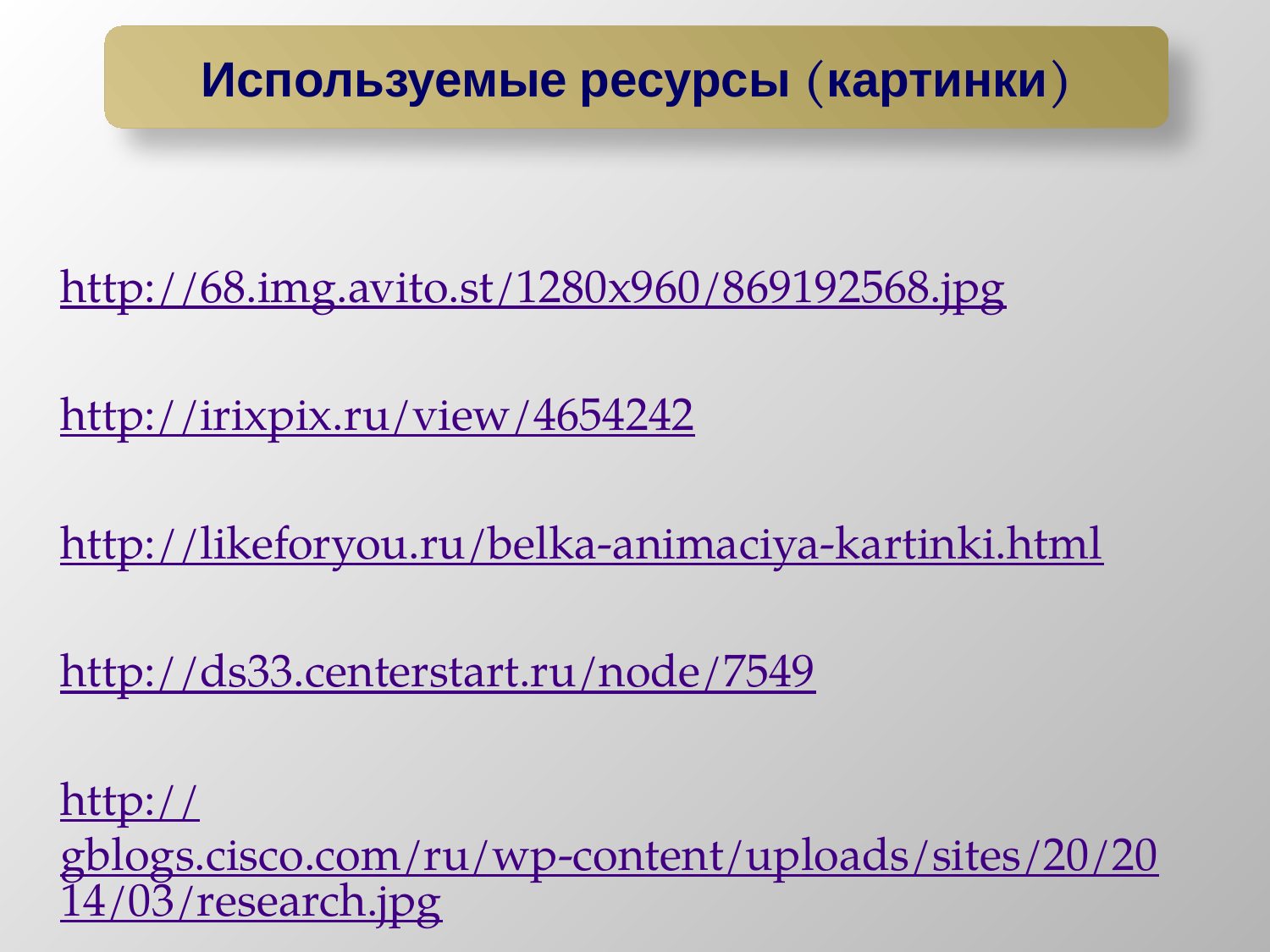

Используемые ресурсы (картинки)

http://68.img.avito.st/1280x960/869192568.jpg

http://irixpix.ru/view/4654242

http://likeforyou.ru/belka-animaciya-kartinki.html

http://ds33.centerstart.ru/node/7549

http://gblogs.cisco.com/ru/wp-content/uploads/sites/20/2014/03/research.jpg